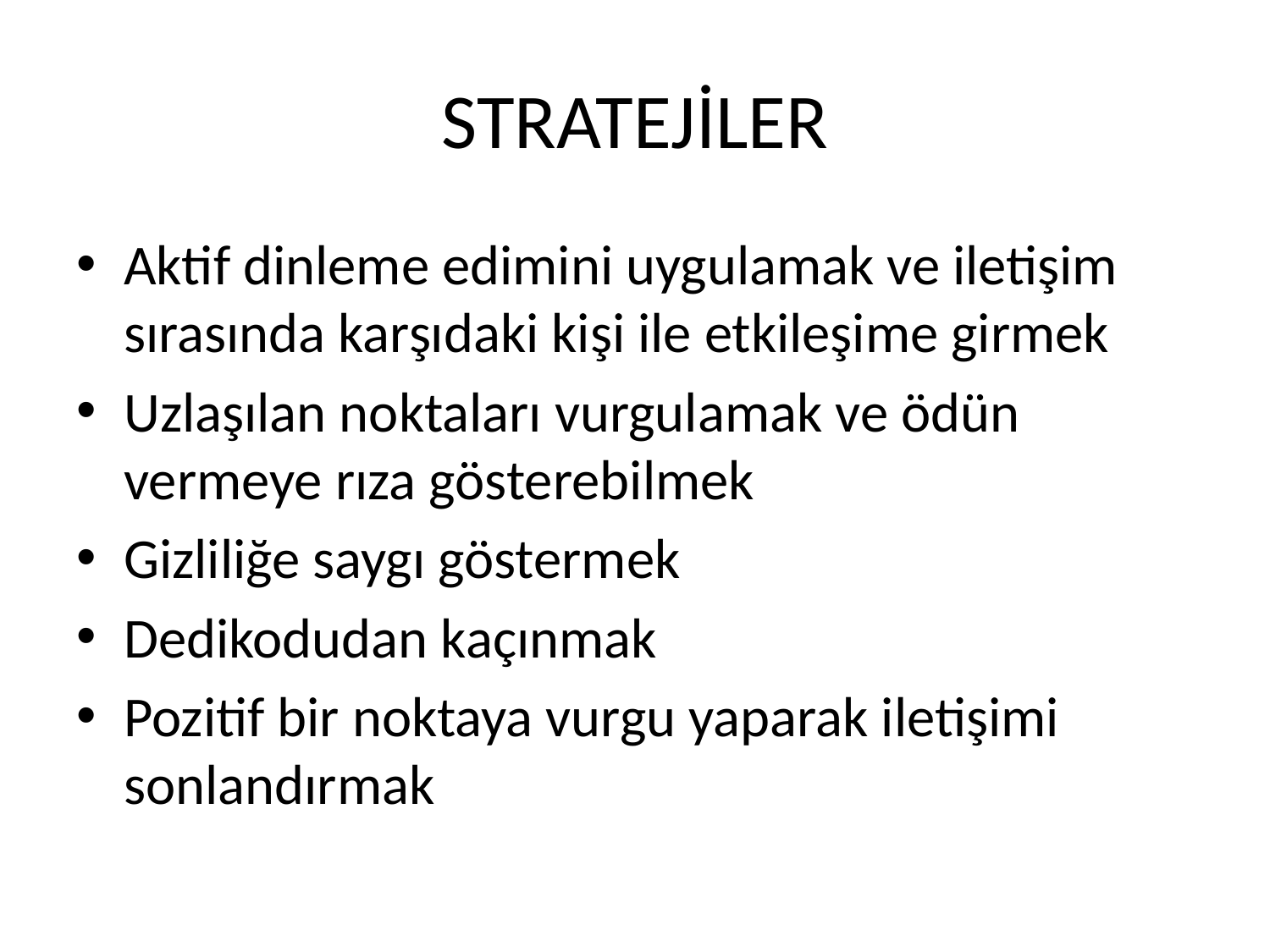

# STRATEJİLER
Aktif dinleme edimini uygulamak ve iletişim sırasında karşıdaki kişi ile etkileşime girmek
Uzlaşılan noktaları vurgulamak ve ödün vermeye rıza gösterebilmek
Gizliliğe saygı göstermek
Dedikodudan kaçınmak
Pozitif bir noktaya vurgu yaparak iletişimi sonlandırmak